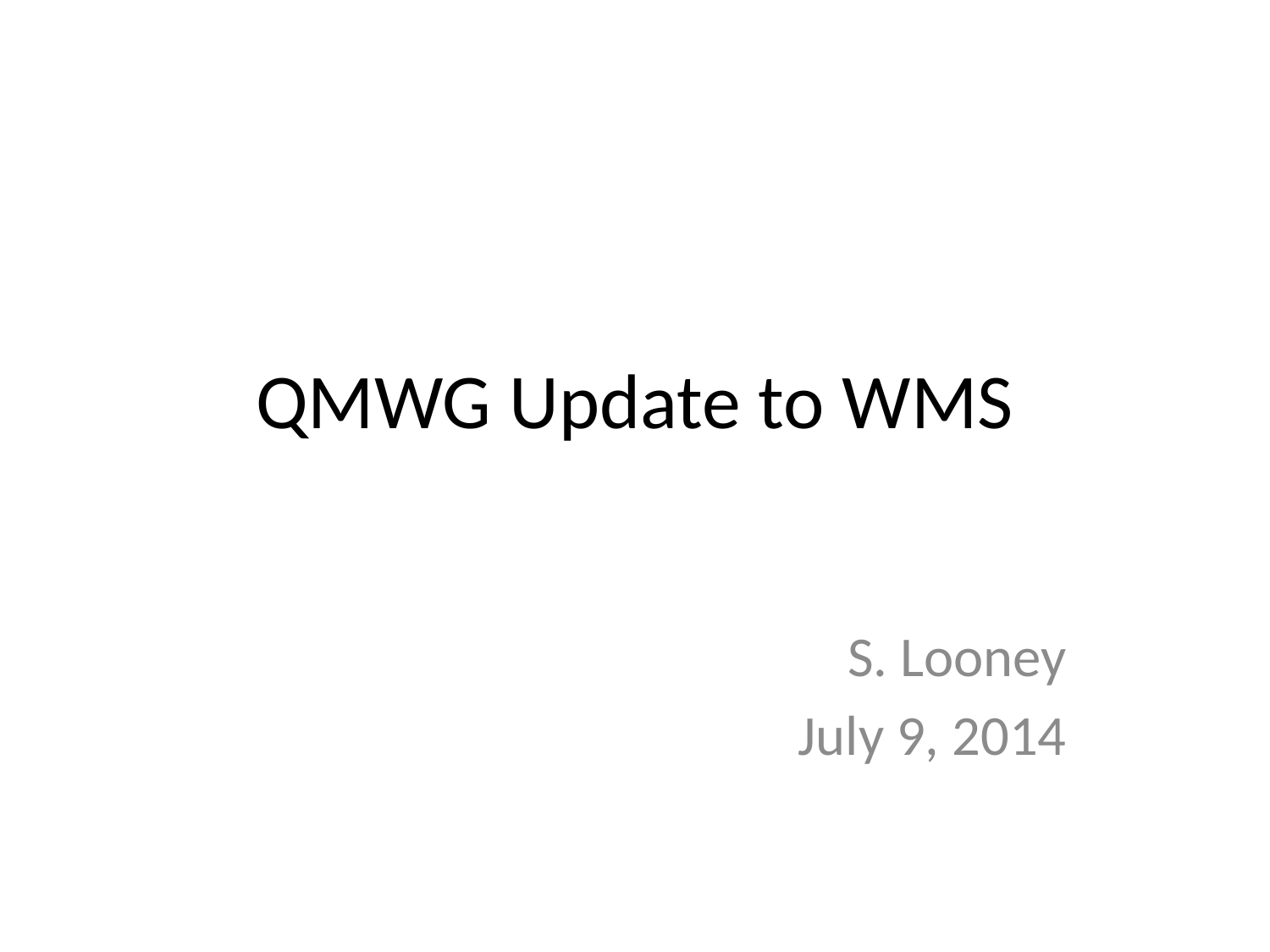

# QMWG Update to WMS
S. Looney
July 9, 2014